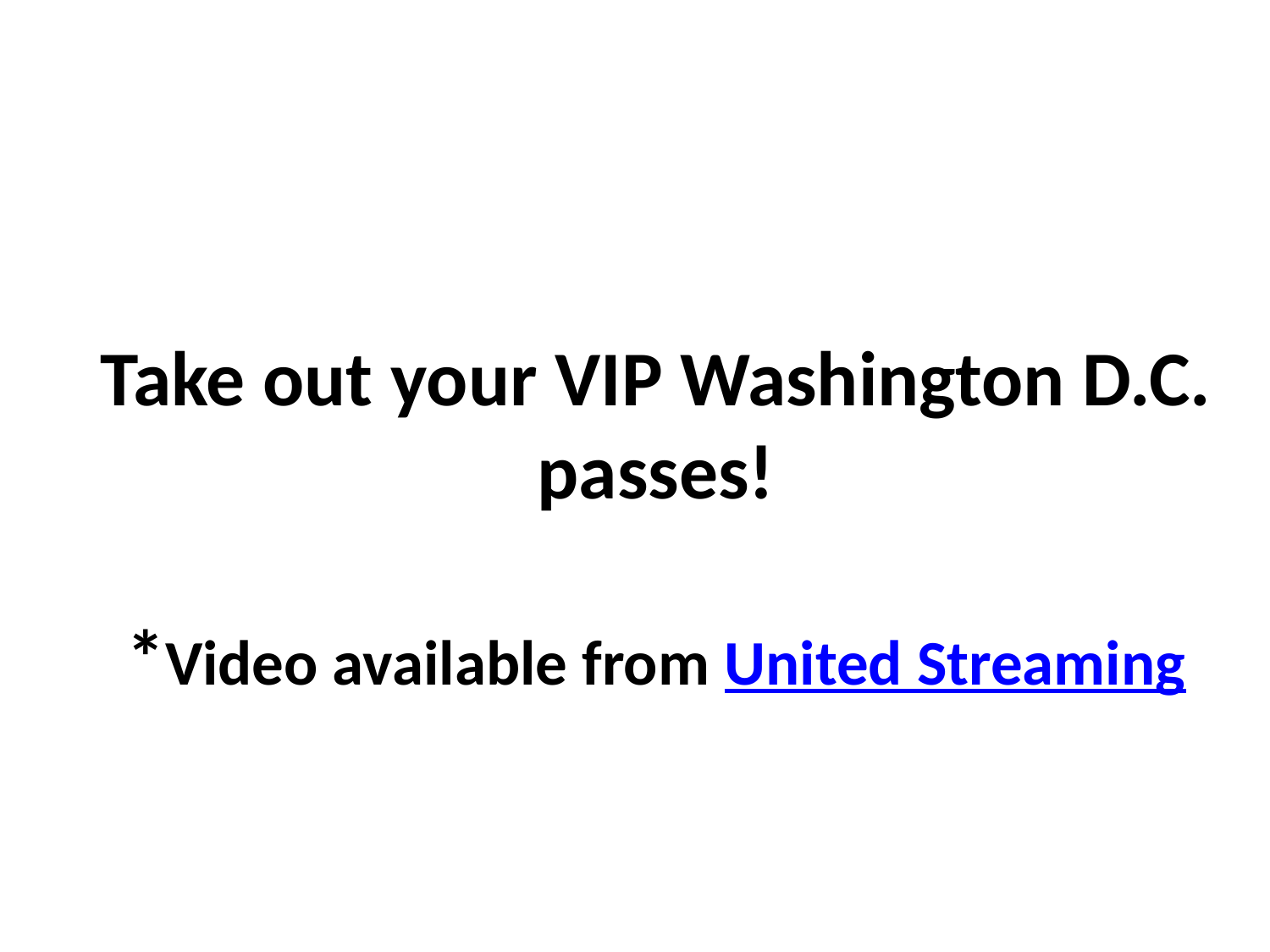

# Take out your VIP Washington D.C. passes! *Video available from United Streaming